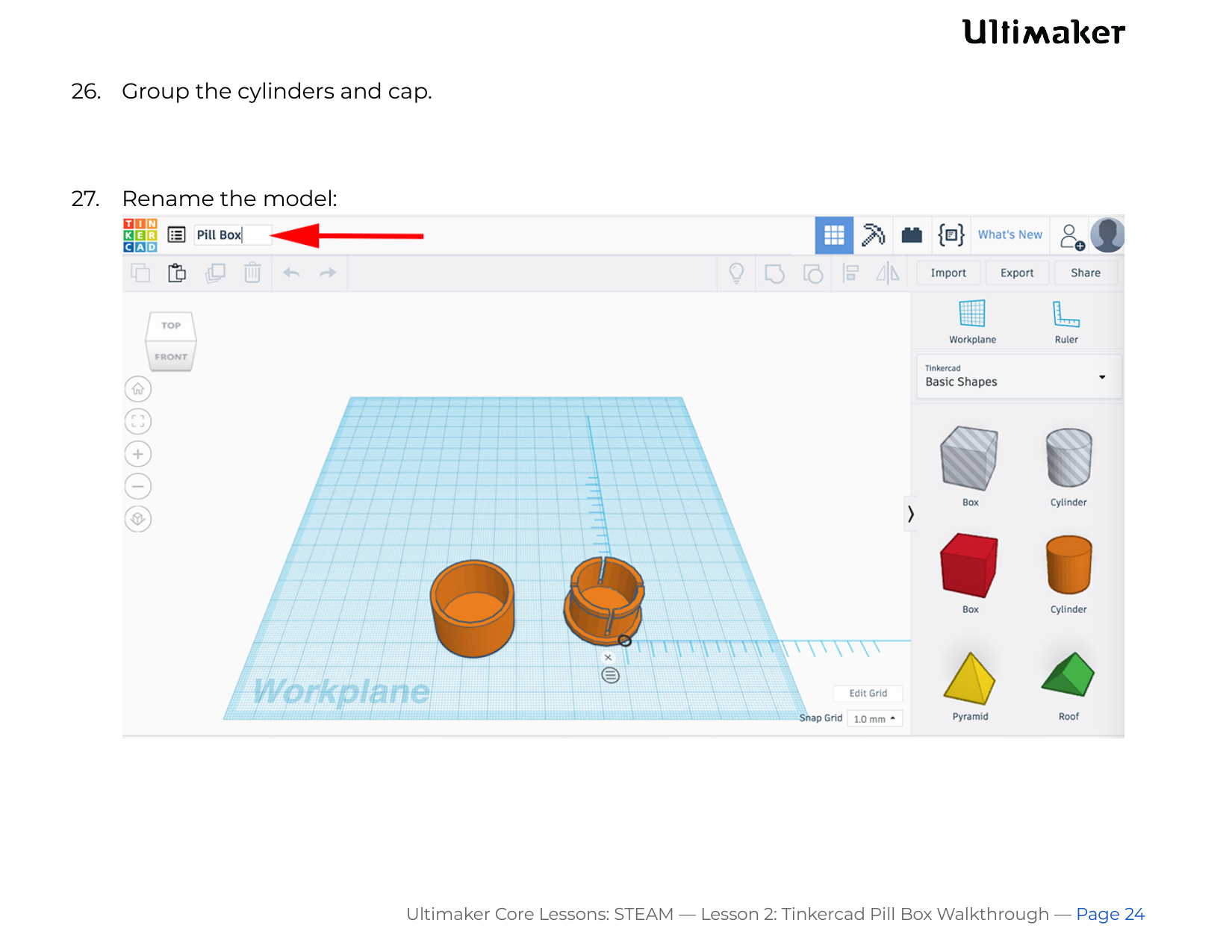

26.	Group the cylinders and cap.
27.	Rename the model:

Ultimaker Core Lessons: STEAM — Lesson 2: Tinkercad Pill Box Walkthrough — Page 24